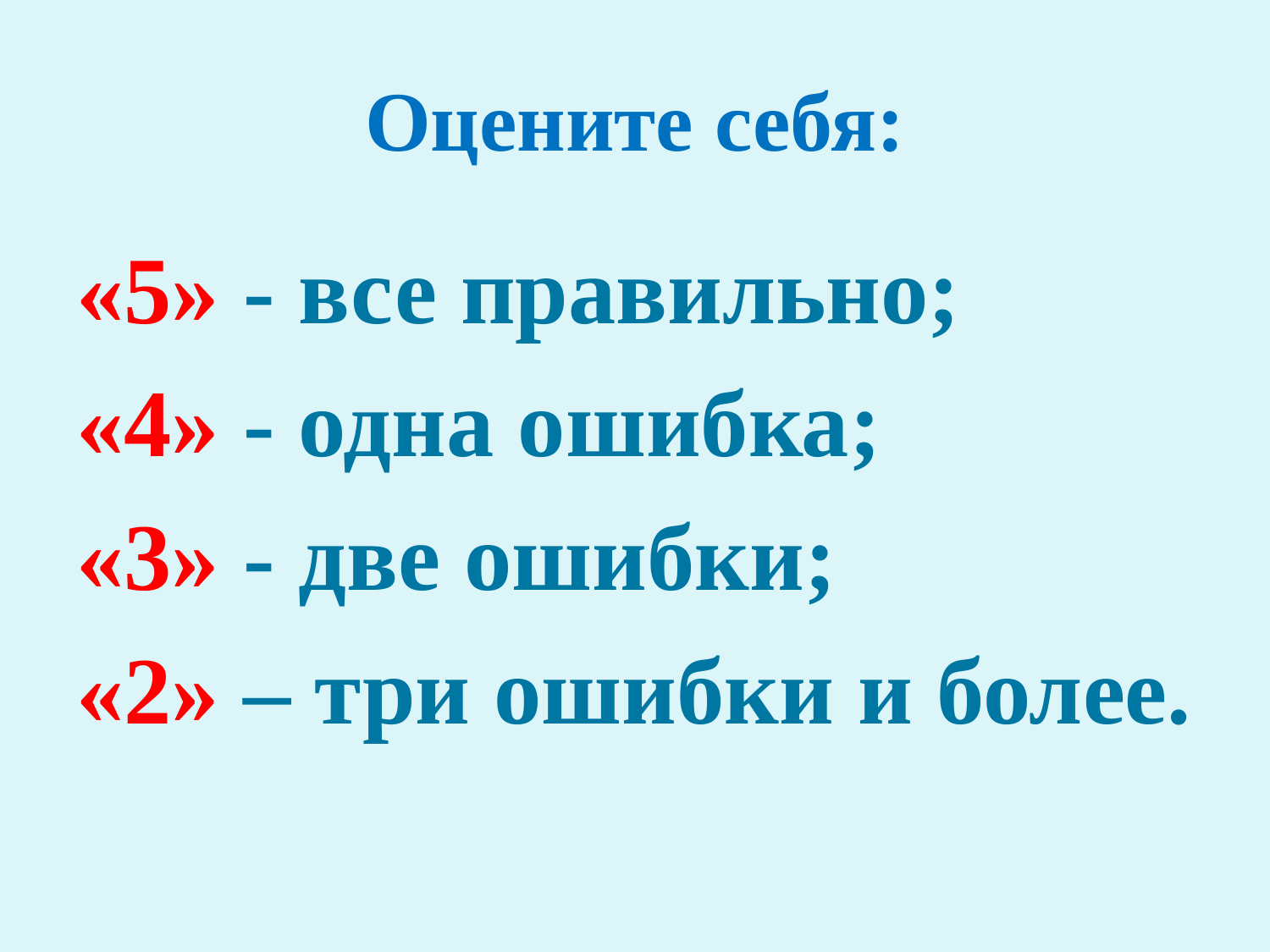

# Оцените себя:
«5» - все правильно;
«4» - одна ошибка;
«3» - две ошибки;
«2» – три ошибки и более.